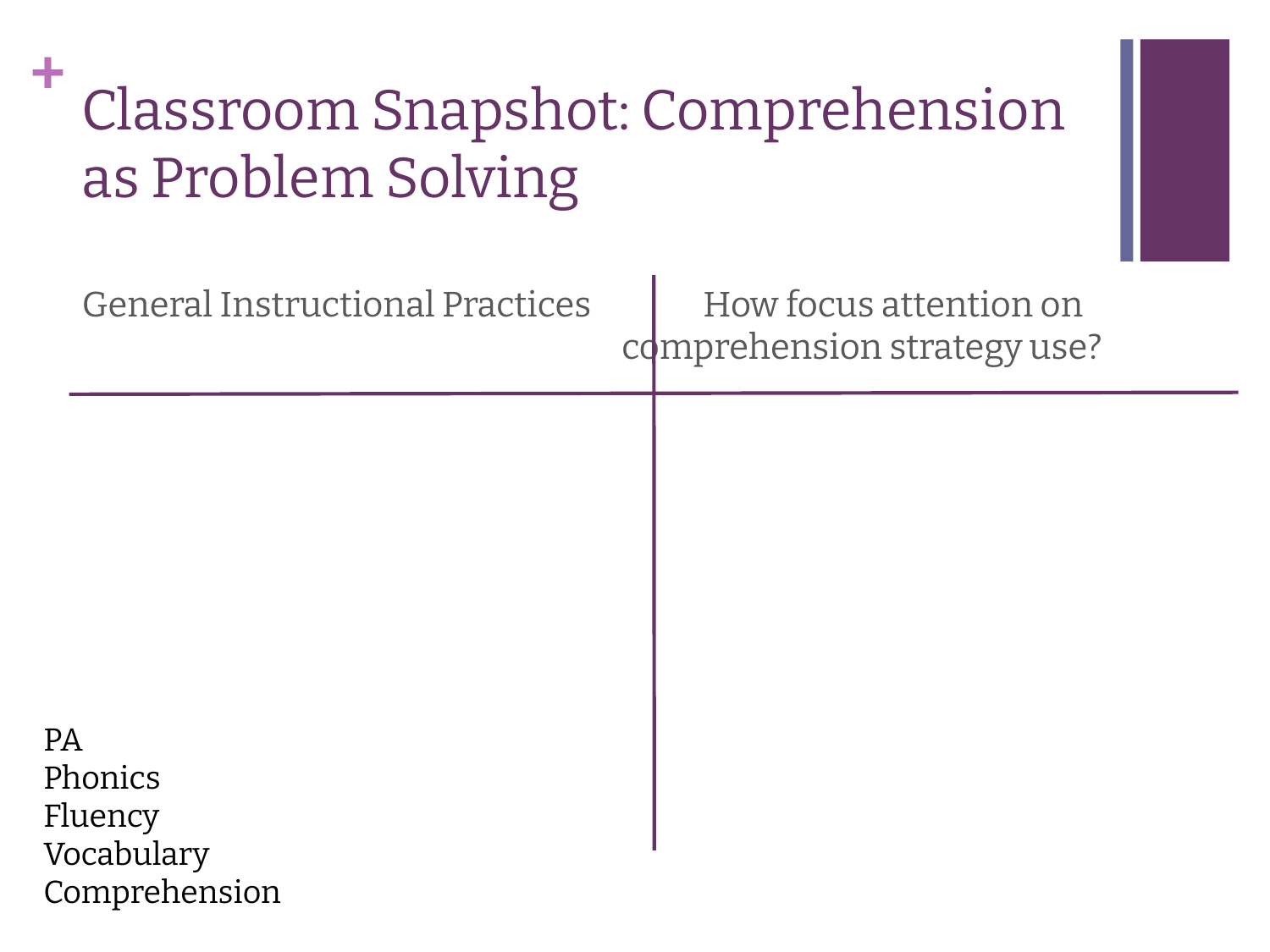

# Classroom Snapshot: Comprehension as Problem Solving
General Instructional Practices                How focus attention on      					comprehension strategy use?
PA
Phonics
Fluency
Vocabulary
Comprehension